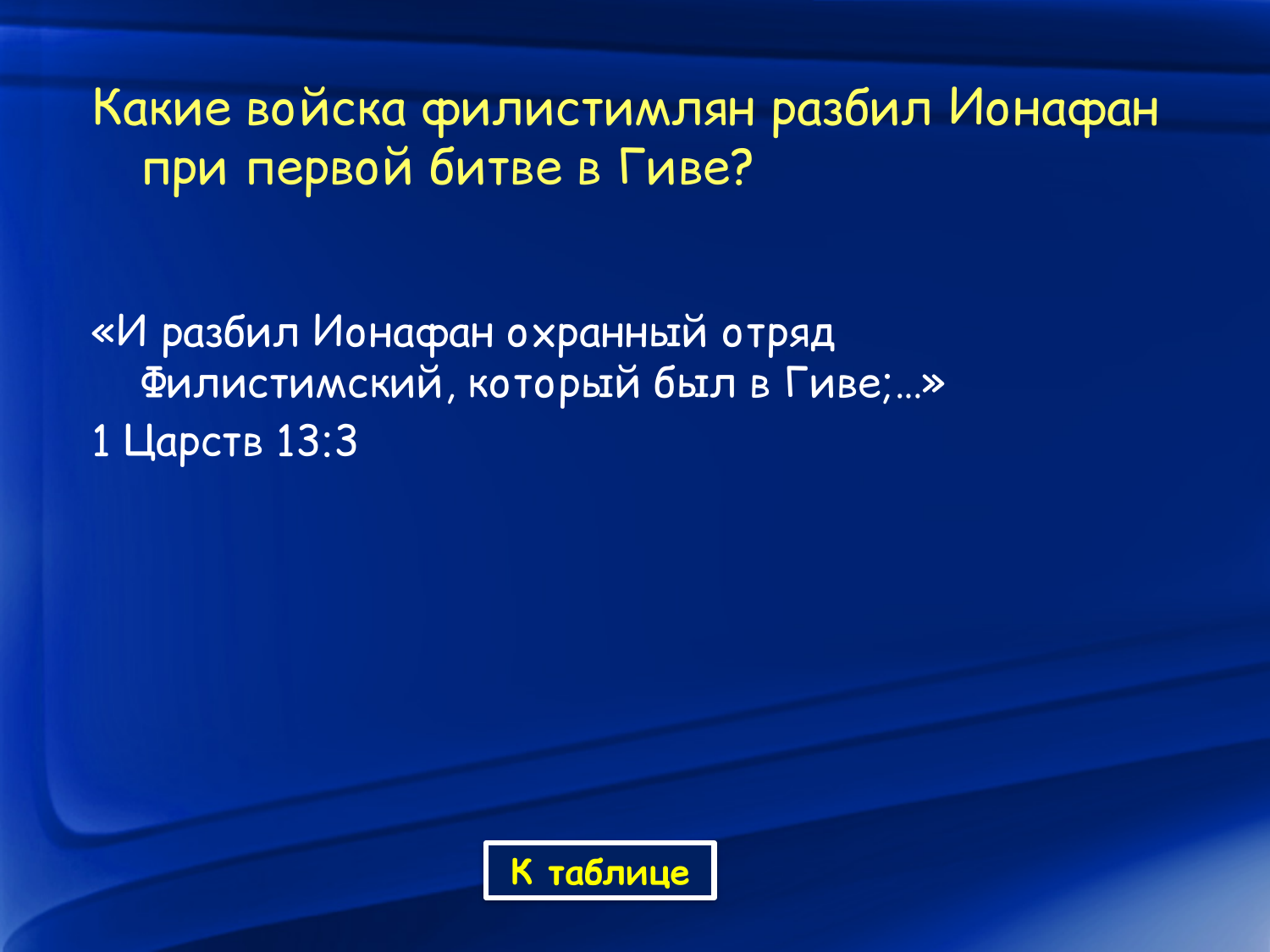

Какие войска филистимлян разбил Ионафан при первой битве в Гиве?
«И разбил Ионафан охранный отряд Филистимский, который был в Гиве;…»
1 Царств 13:3
К таблице